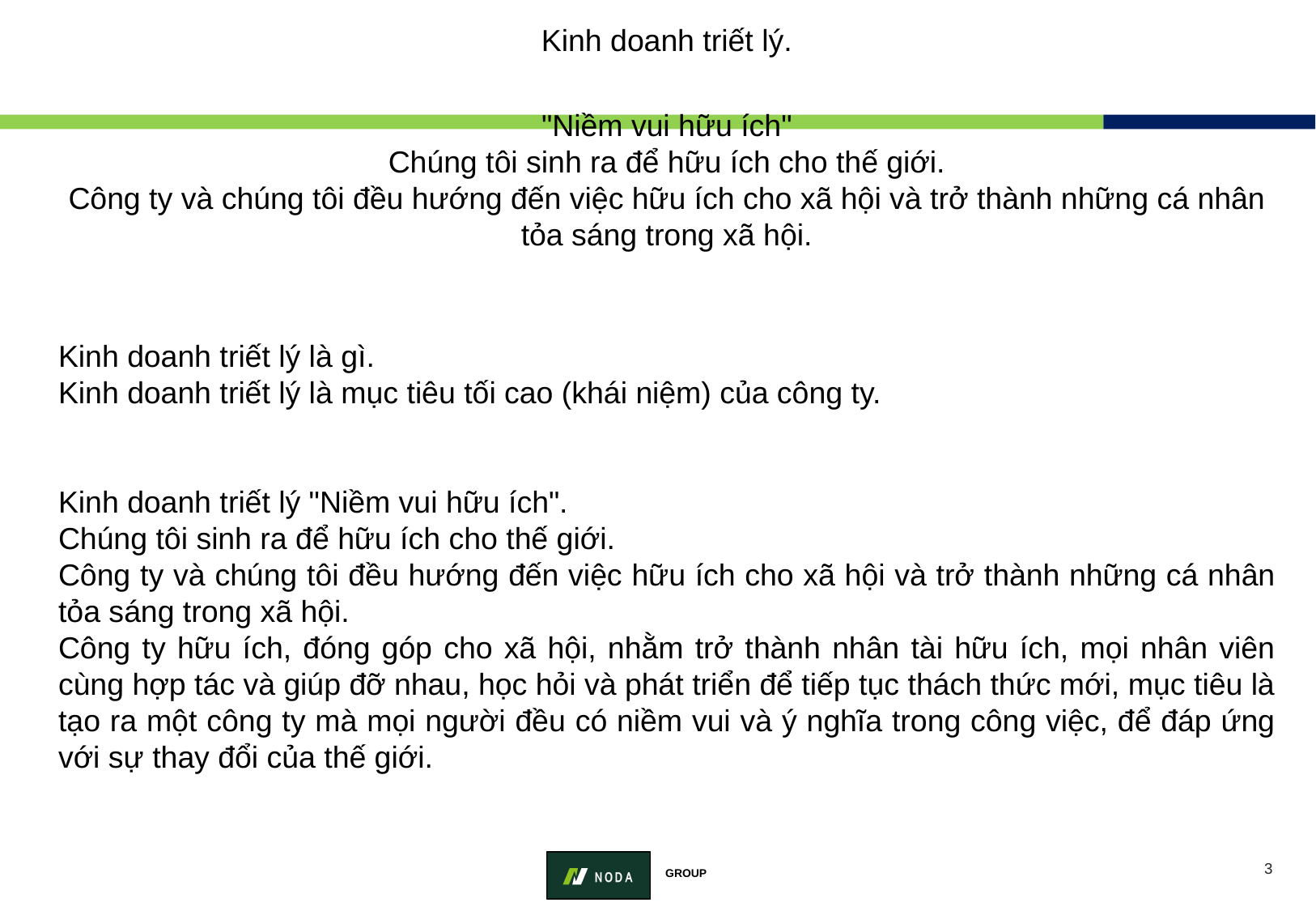

Kinh doanh triết lý.

"Niềm vui hữu ích"
Chúng tôi sinh ra để hữu ích cho thế giới.
Công ty và chúng tôi đều hướng đến việc hữu ích cho xã hội và trở thành những cá nhân tỏa sáng trong xã hội.

Kinh doanh triết lý là gì.
Kinh doanh triết lý là mục tiêu tối cao (khái niệm) của công ty.

Kinh doanh triết lý "Niềm vui hữu ích".
Chúng tôi sinh ra để hữu ích cho thế giới.
Công ty và chúng tôi đều hướng đến việc hữu ích cho xã hội và trở thành những cá nhân tỏa sáng trong xã hội.
Công ty hữu ích, đóng góp cho xã hội, nhằm trở thành nhân tài hữu ích, mọi nhân viên cùng hợp tác và giúp đỡ nhau, học hỏi và phát triển để tiếp tục thách thức mới, mục tiêu là tạo ra một công ty mà mọi người đều có niềm vui và ý nghĩa trong công việc, để đáp ứng với sự thay đổi của thế giới.

3